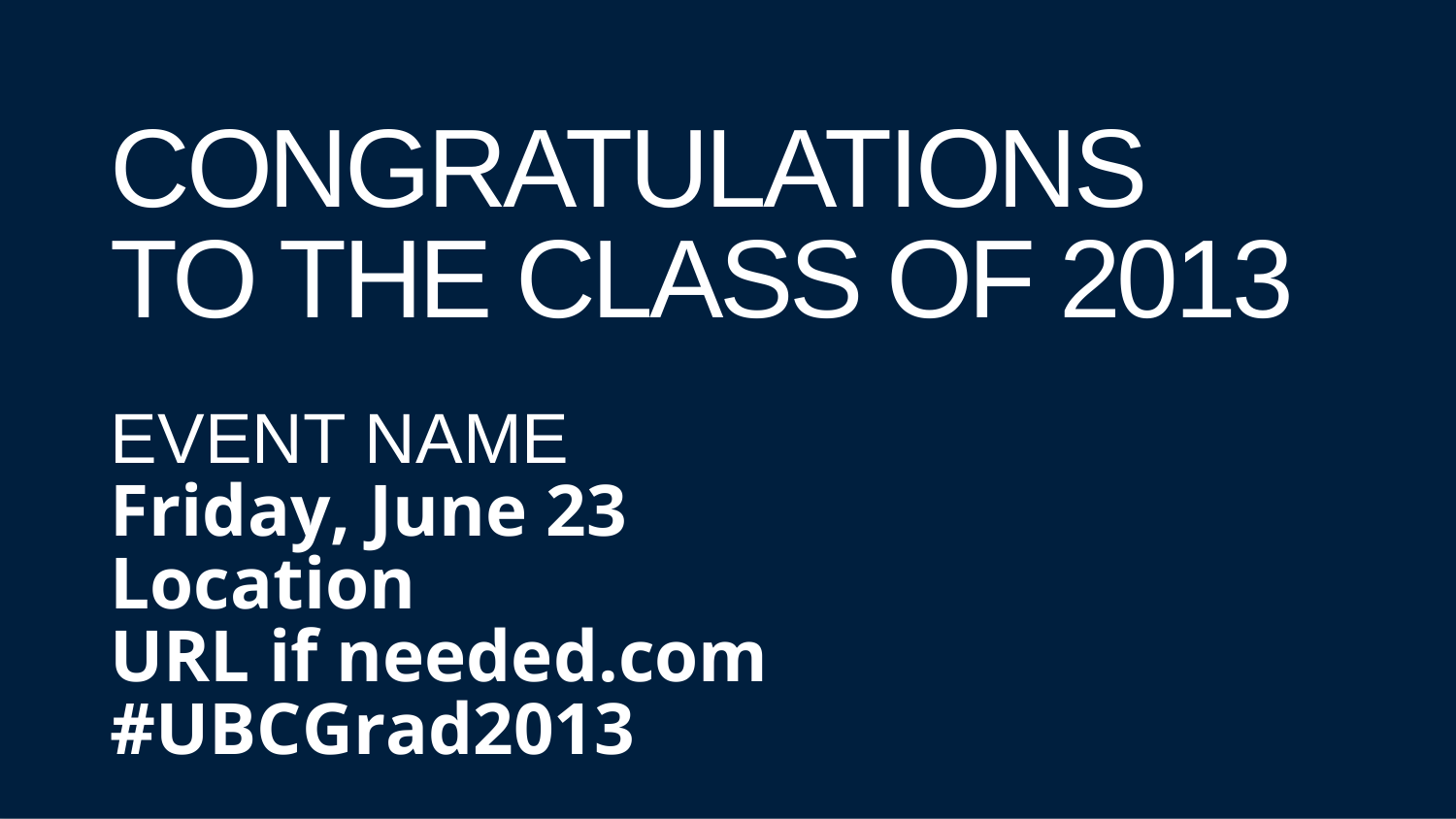

CONGRATULATIONS TO THE CLASS OF 2013

EVENT NAME
Friday, June 23
Location
URL if needed.com
#UBCGrad2013
#